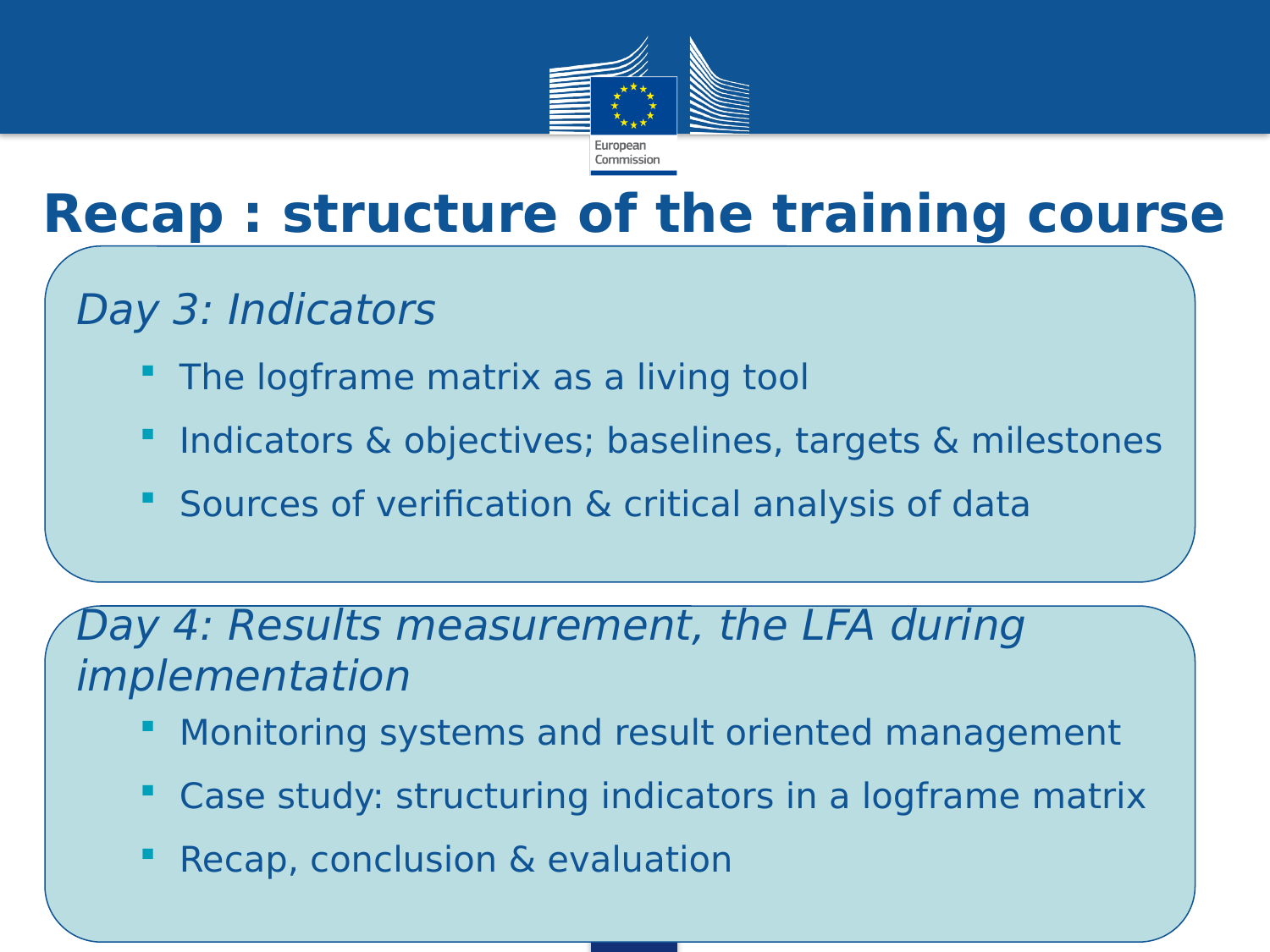

# Recap : structure of the training course

Day 3: Indicators
The logframe matrix as a living tool
Indicators & objectives; baselines, targets & milestones
Sources of verification & critical analysis of data

Day 4: Results measurement, the LFA during implementation
Monitoring systems and result oriented management
Case study: structuring indicators in a logframe matrix
Recap, conclusion & evaluation

3